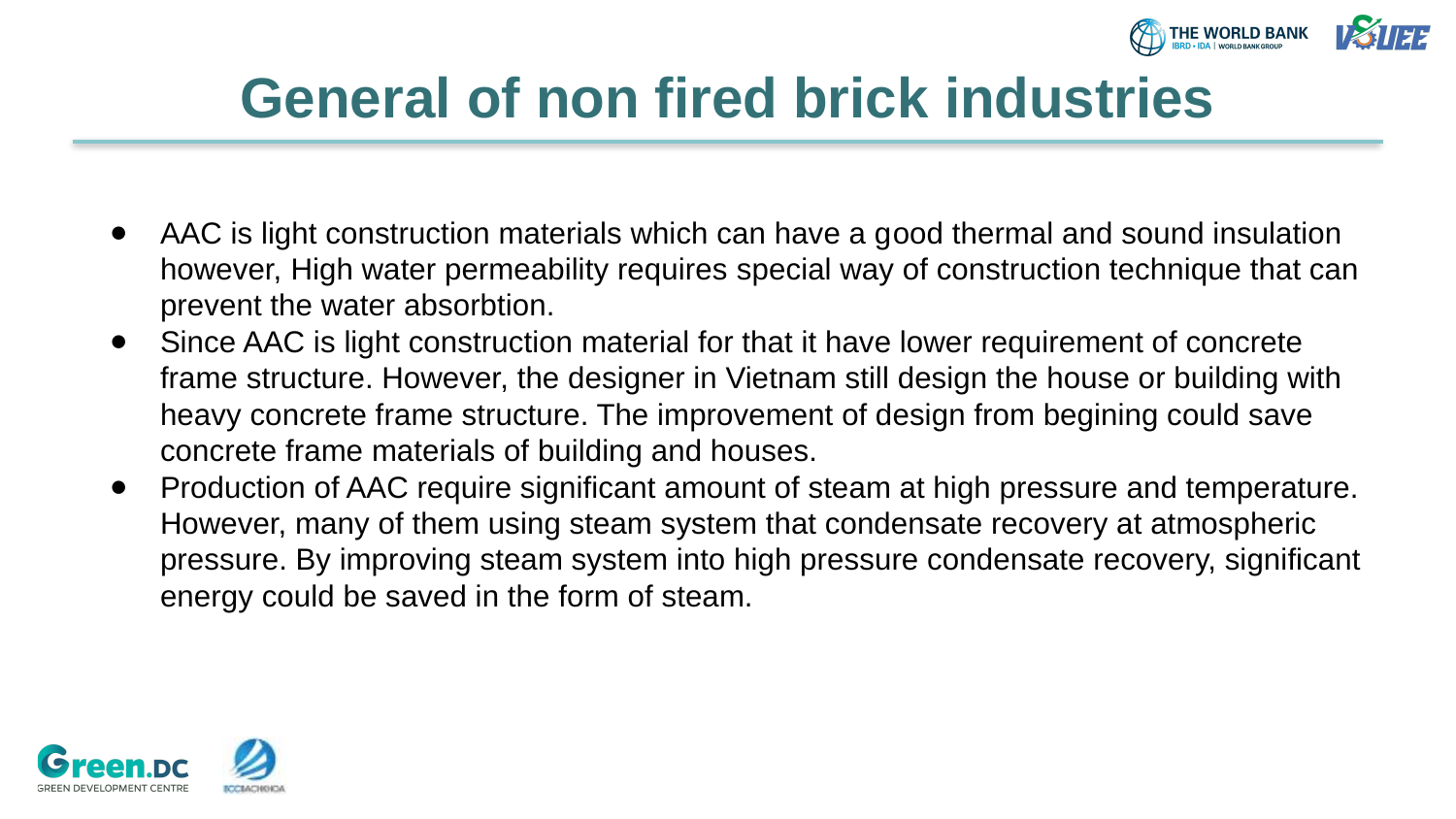

# General of non fired brick industries
AAC is light construction materials which can have a good thermal and sound insulation however, High water permeability requires special way of construction technique that can prevent the water absorbtion.
Since AAC is light construction material for that it have lower requirement of concrete frame structure. However, the designer in Vietnam still design the house or building with heavy concrete frame structure. The improvement of design from begining could save concrete frame materials of building and houses.
Production of AAC require significant amount of steam at high pressure and temperature. However, many of them using steam system that condensate recovery at atmospheric pressure. By improving steam system into high pressure condensate recovery, significant energy could be saved in the form of steam.